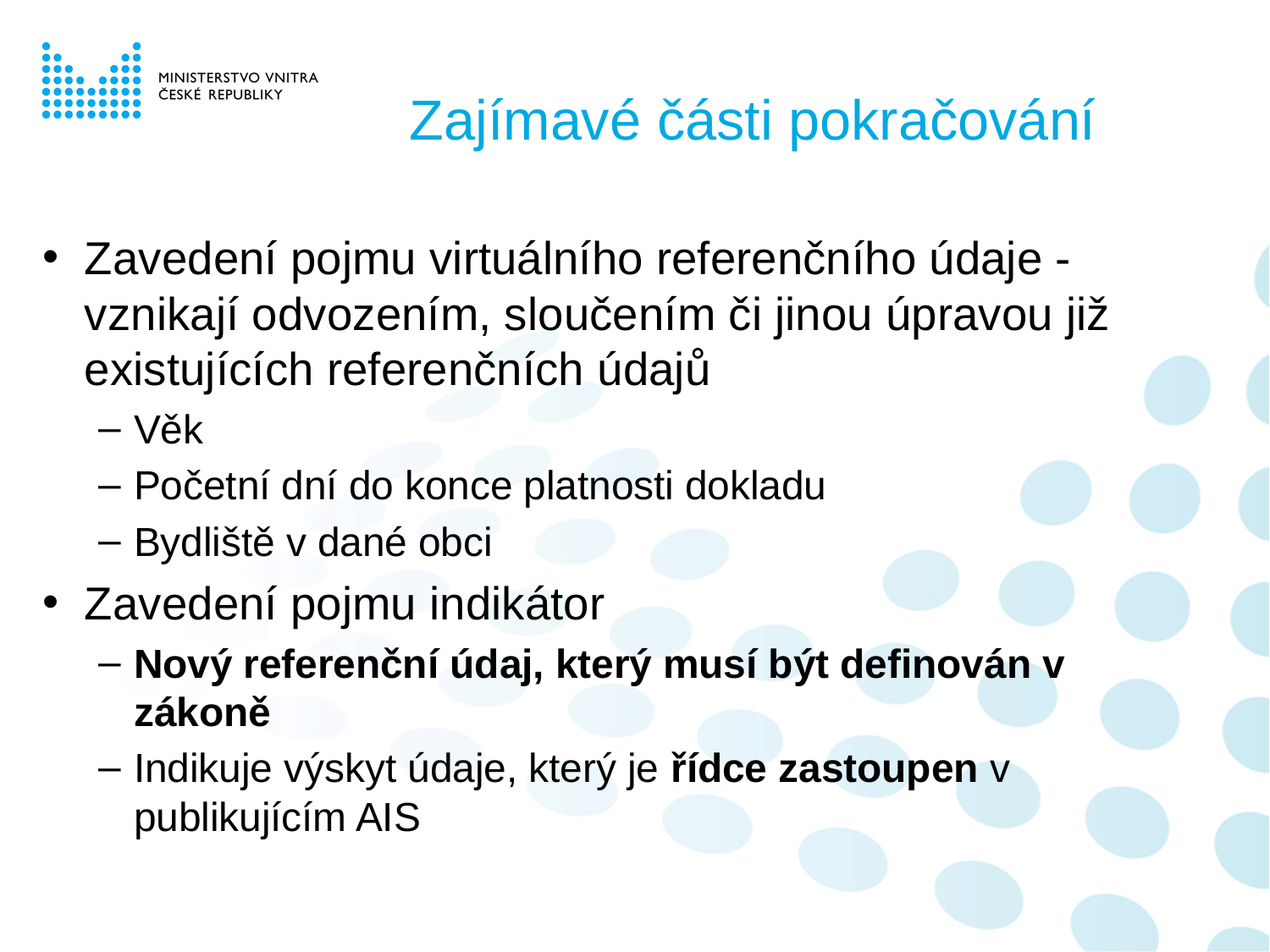

# Zajímavé části pokračování
Zavedení pojmu virtuálního referenčního údaje - vznikají odvozením, sloučením či jinou úpravou již existujících referenčních údajů
Věk
Početní dní do konce platnosti dokladu
Bydliště v dané obci
Zavedení pojmu indikátor
Nový referenční údaj, který musí být definován v zákoně
Indikuje výskyt údaje, který je řídce zastoupen v publikujícím AIS